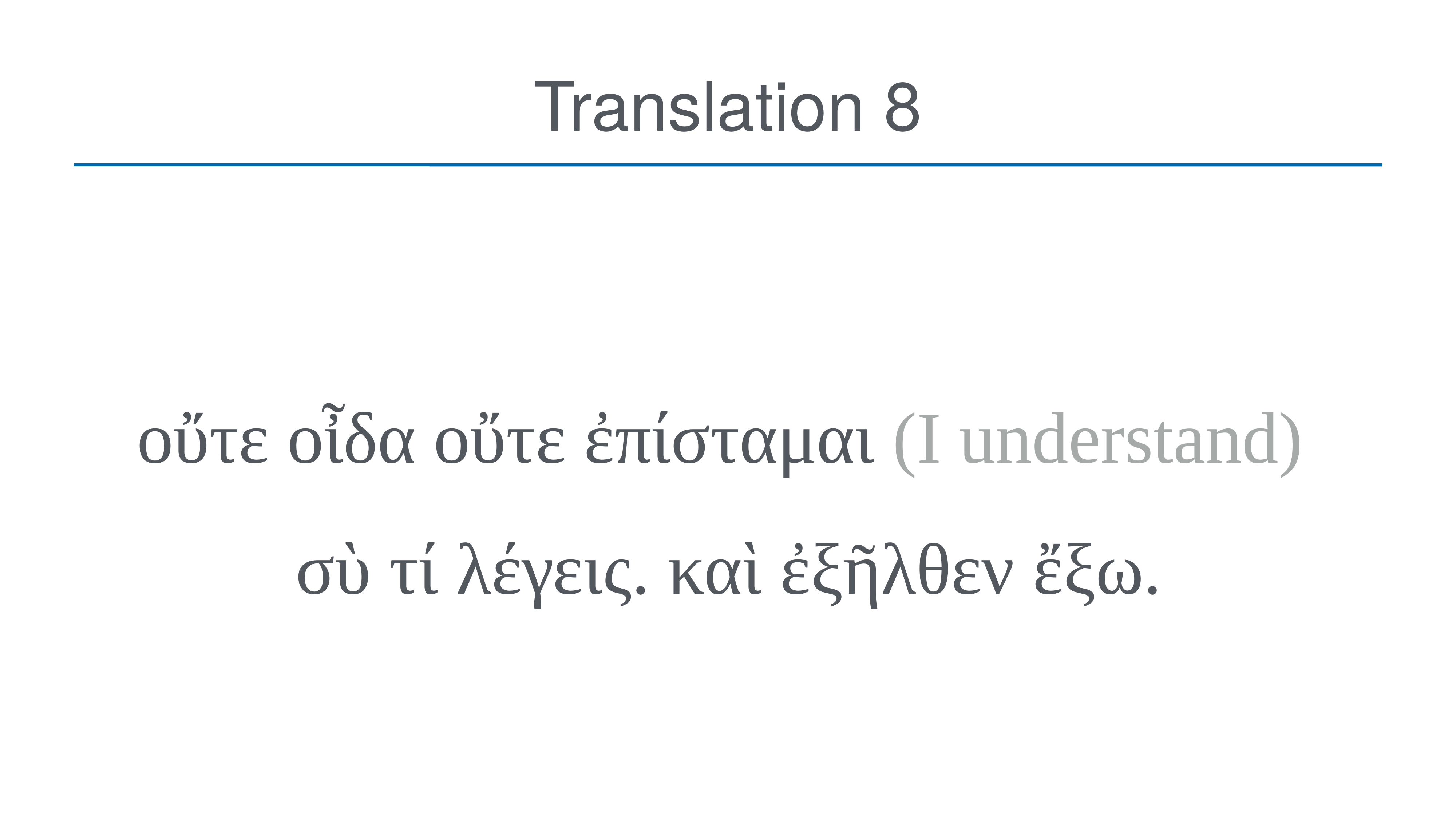

# Translation 8
οὔτε οἶδα οὔτε ἐπίσταμαι (I understand)
σὺ τί λέγεις. καὶ ἐξῆλθεν ἔξω.